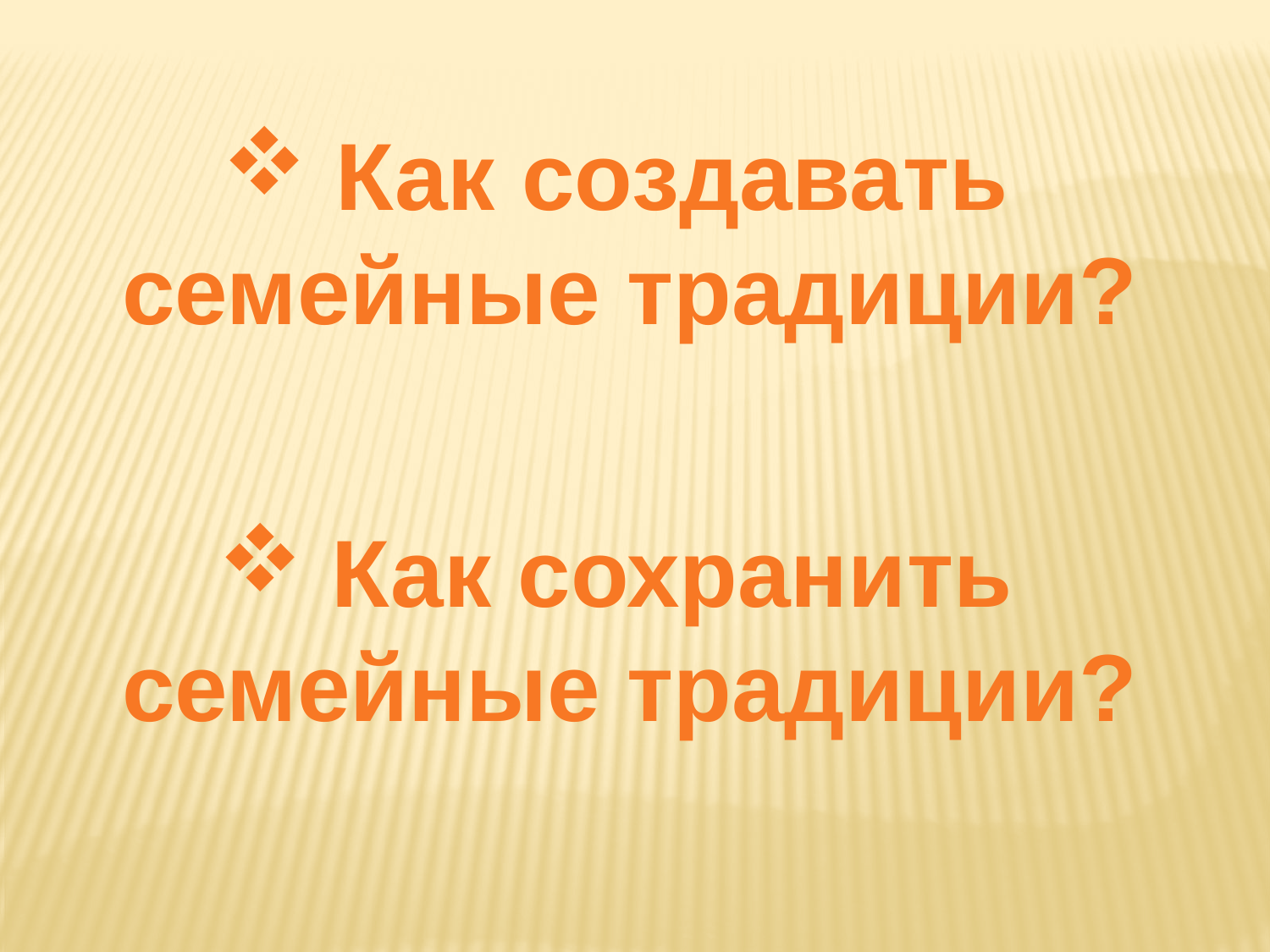

Как создавать семейные традиции?
 Как сохранить семейные традиции?